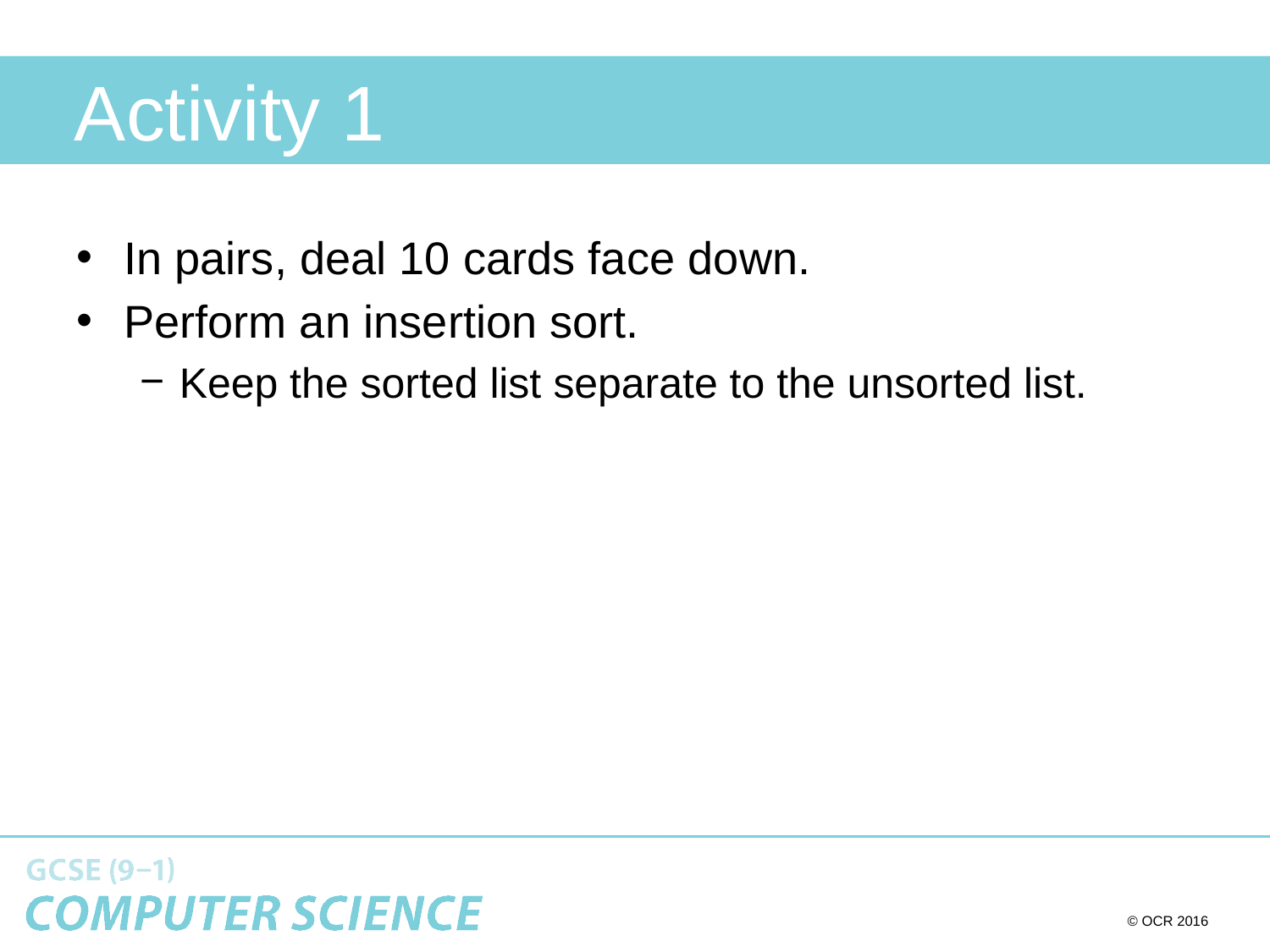

# Activity 1
In pairs, deal 10 cards face down.
Perform an insertion sort.
Keep the sorted list separate to the unsorted list.